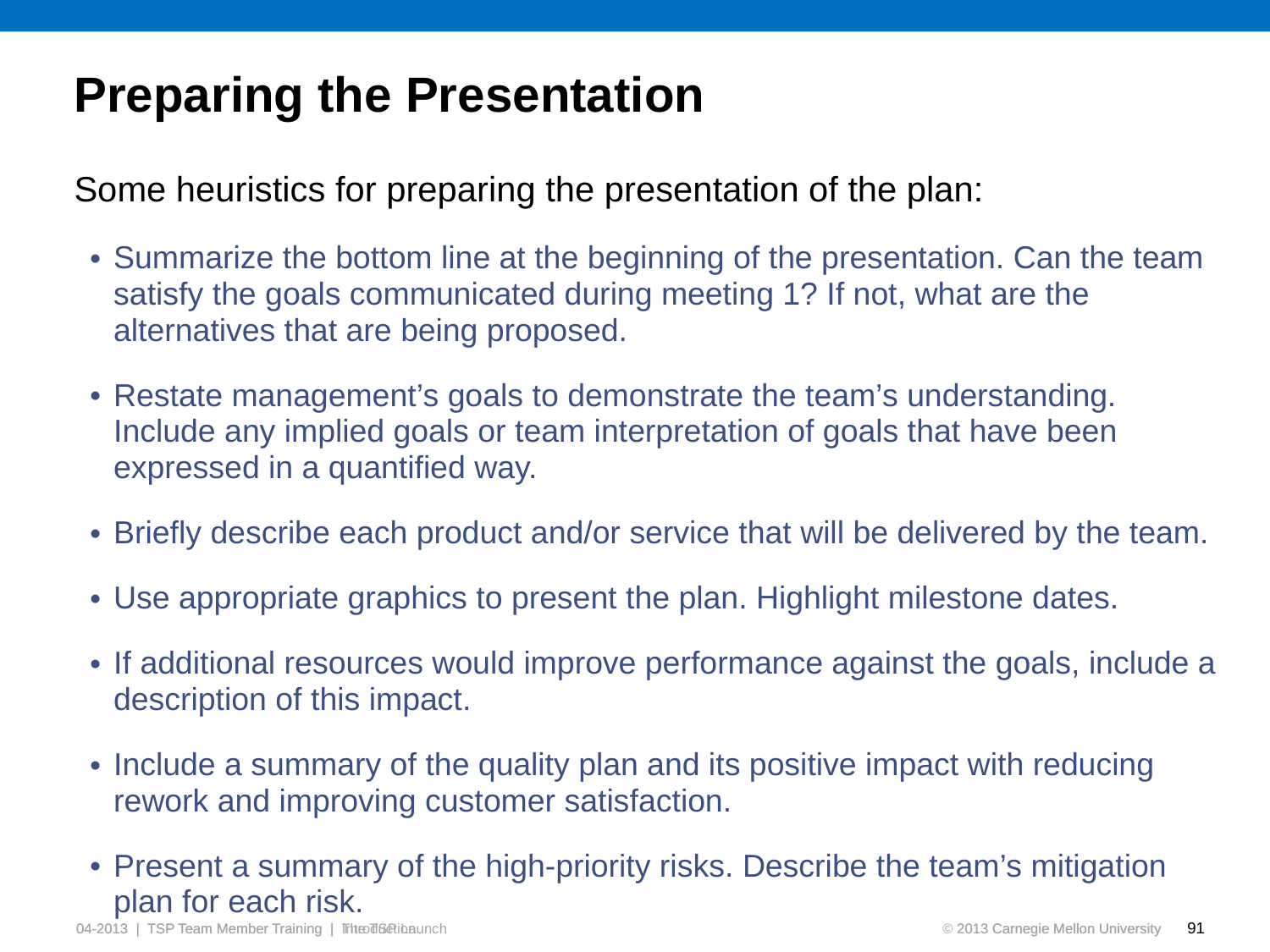

# Preparing the Presentation
Some heuristics for preparing the presentation of the plan:
Summarize the bottom line at the beginning of the presentation. Can the team satisfy the goals communicated during meeting 1? If not, what are the alternatives that are being proposed.
Restate management’s goals to demonstrate the team’s understanding. Include any implied goals or team interpretation of goals that have been expressed in a quantified way.
Briefly describe each product and/or service that will be delivered by the team.
Use appropriate graphics to present the plan. Highlight milestone dates.
If additional resources would improve performance against the goals, include a description of this impact.
Include a summary of the quality plan and its positive impact with reducing rework and improving customer satisfaction.
Present a summary of the high-priority risks. Describe the team’s mitigation plan for each risk.